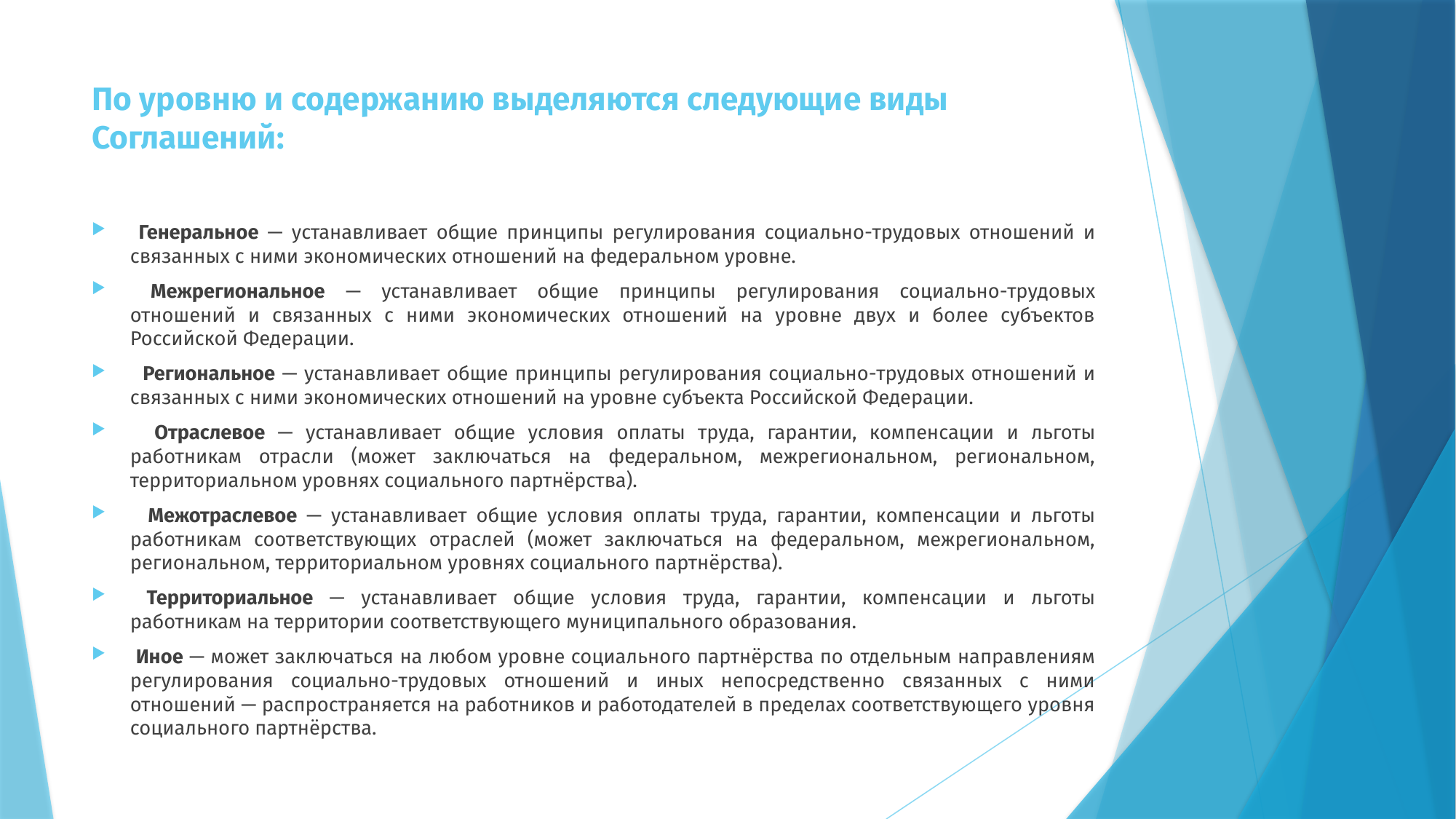

# По уровню и содержанию выделяются следующие виды Соглашений:
 Генеральное — устанавливает общие принципы регулирования социально-трудовых отношений и связанных с ними экономических отношений на федеральном уровне.
 Межрегиональное — устанавливает общие принципы регулирования социально-трудовых отношений и связанных с ними экономических отношений на уровне двух и более субъектов Российской Федерации.
  Региональное — устанавливает общие принципы регулирования социально-трудовых отношений и связанных с ними экономических отношений на уровне субъекта Российской Федерации.
  Отраслевое — устанавливает общие условия оплаты труда, гарантии, компенсации и льготы работникам отрасли (может заключаться на федеральном, межрегиональном, региональном, территориальном уровнях социального партнёрства).
  Межотраслевое — устанавливает общие условия оплаты труда, гарантии, компенсации и льготы работникам соответствующих отраслей (может заключаться на федеральном, межрегиональном, региональном, территориальном уровнях социального партнёрства).
 Территориальное — устанавливает общие условия труда, гарантии, компенсации и льготы работникам на территории соответствующего муниципального образования.
 Иное — может заключаться на любом уровне социального партнёрства по отдельным направлениям регулирования социально-трудовых отношений и иных непосредственно связанных с ними отношений — распространяется на работников и работодателей в пределах соответствующего уровня социального партнёрства.